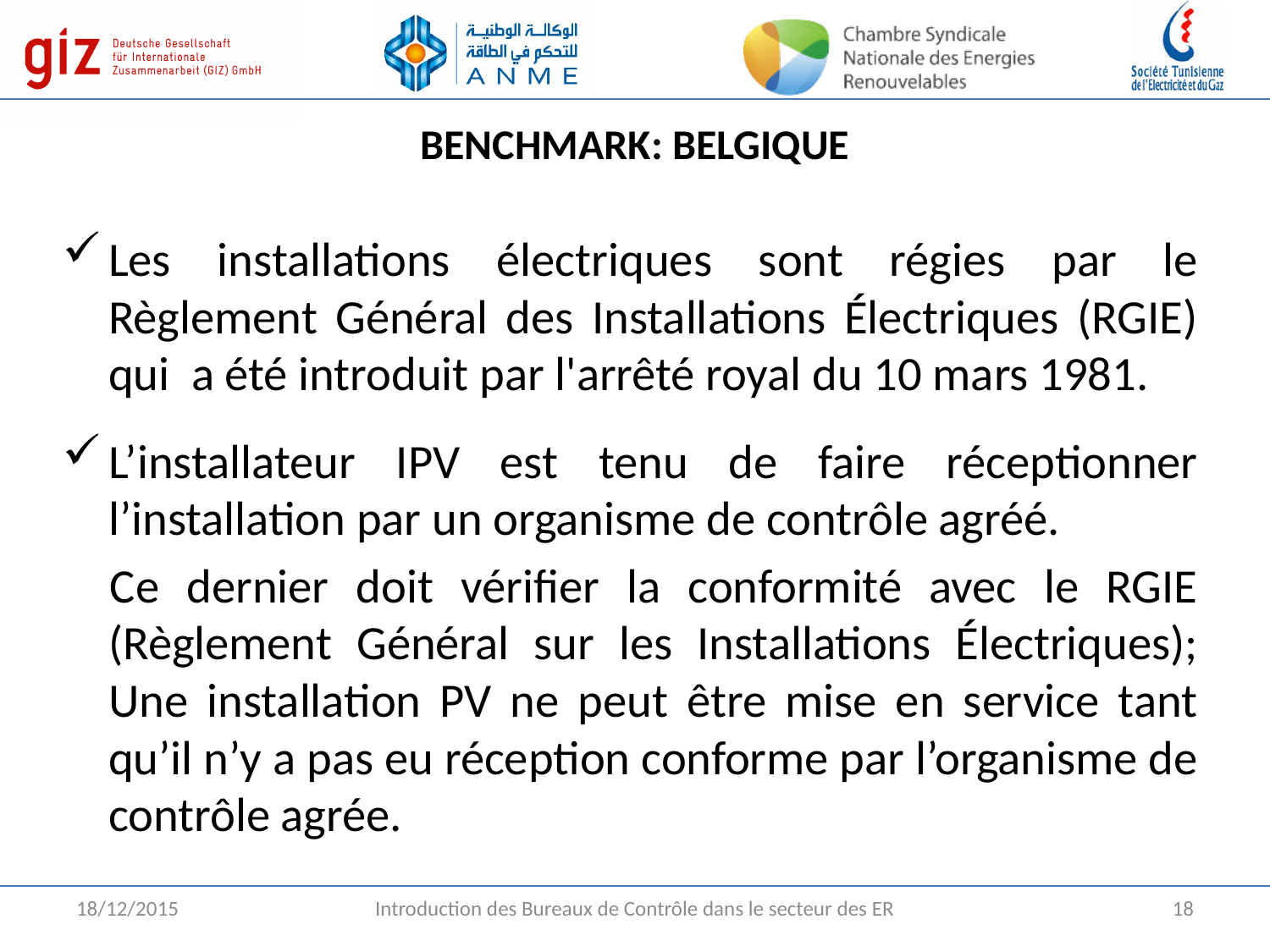

# BENCHMARK: BELGIQUE
Les installations électriques sont régies par le Règlement Général des Installations Électriques (RGIE) qui  a été introduit par l'arrêté royal du 10 mars 1981.
L’installateur IPV est tenu de faire réceptionner l’installation par un organisme de contrôle agréé.
Ce dernier doit vérifier la conformité avec le RGIE (Règlement Général sur les Installations Électriques); Une installation PV ne peut être mise en service tant qu’il n’y a pas eu réception conforme par l’organisme de contrôle agrée.

18/12/2015
Introduction des Bureaux de Contrôle dans le secteur des ER
18